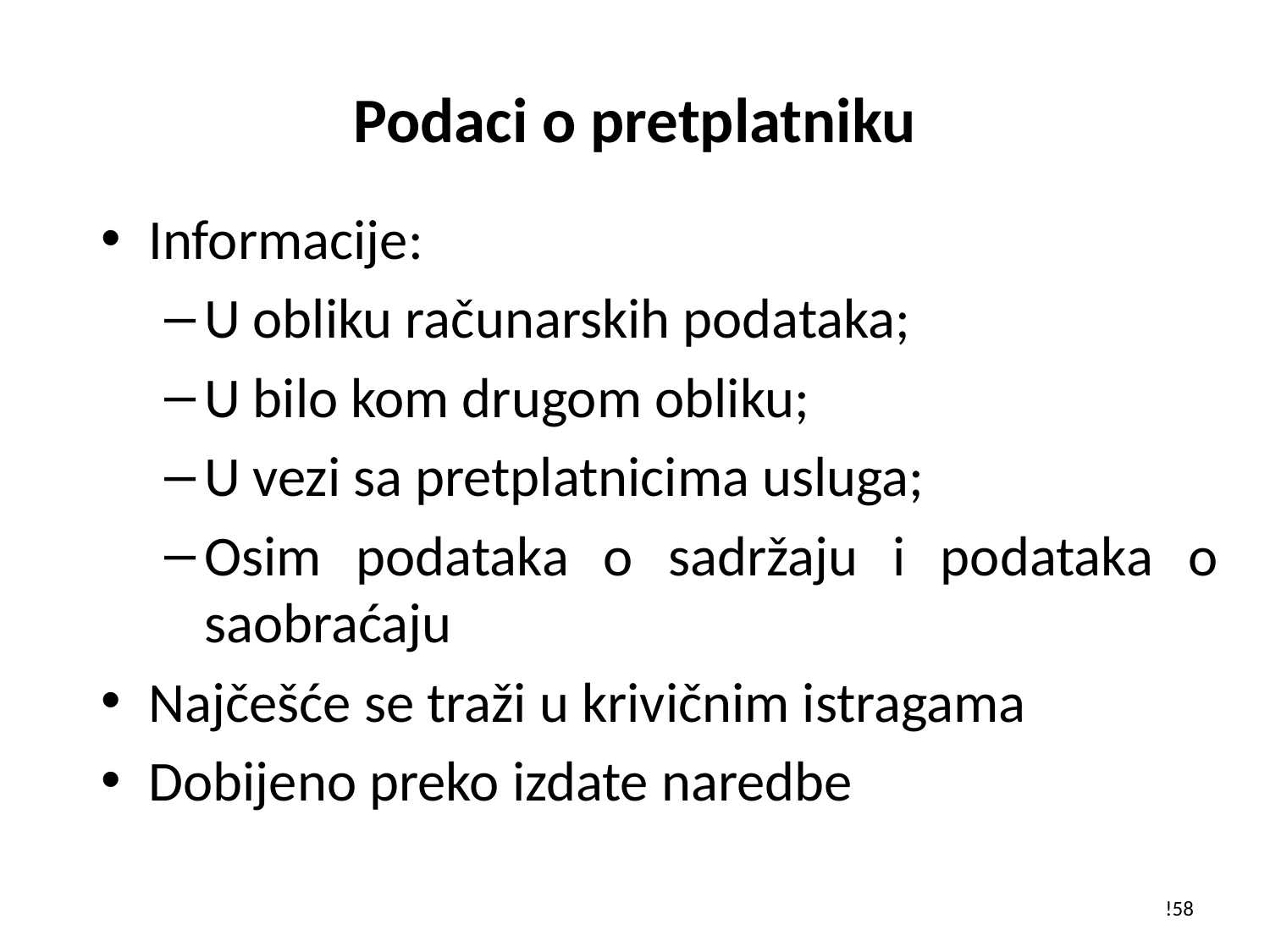

# Podaci o pretplatniku
Informacije:
U obliku računarskih podataka;
U bilo kom drugom obliku;
U vezi sa pretplatnicima usluga;
Osim podataka o sadržaju i podataka o saobraćaju
Najčešće se traži u krivičnim istragama
Dobijeno preko izdate naredbe
!58